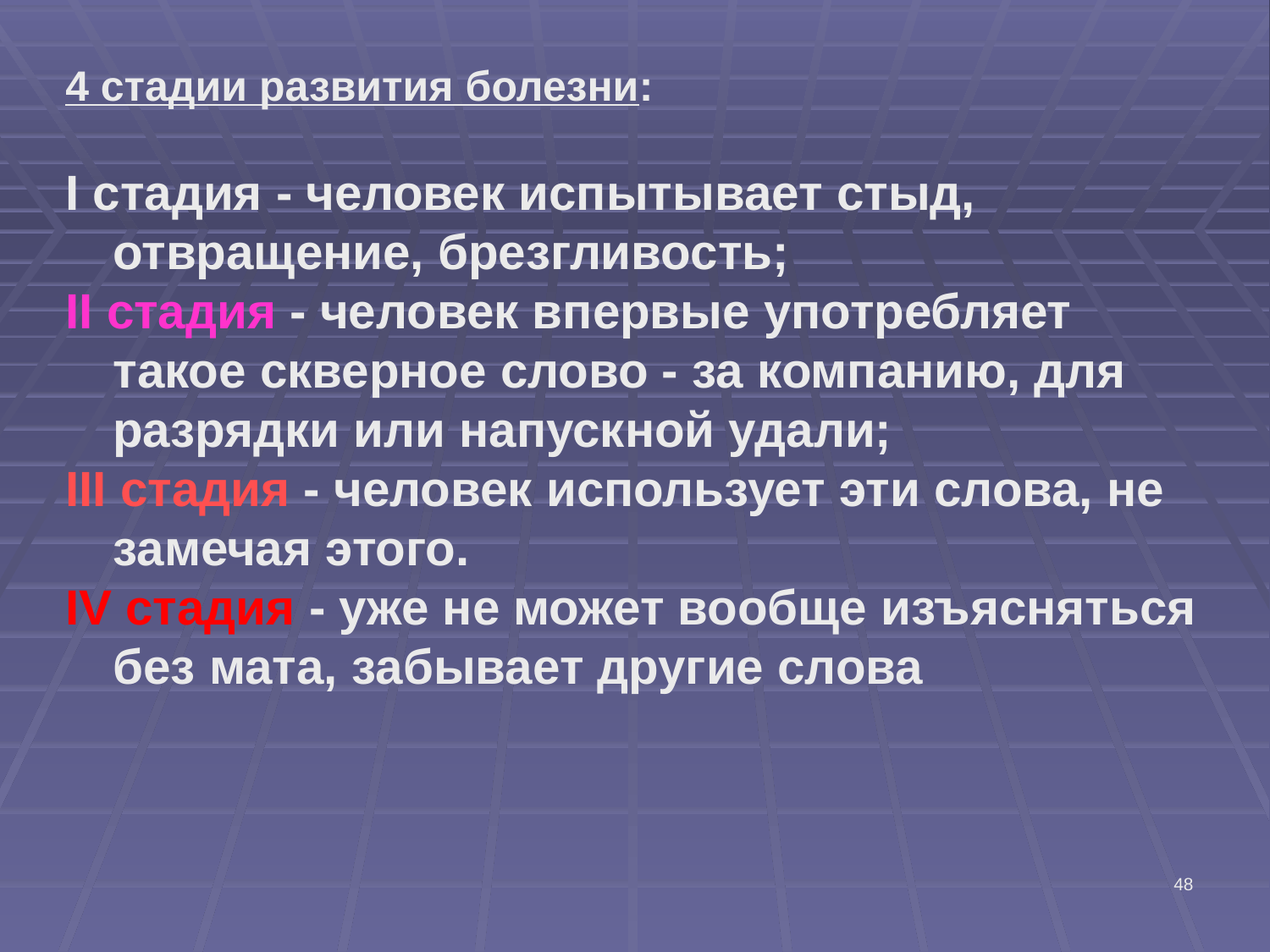

4 стадии развития болезни:

I стадия - человек испытывает стыд, отвращение, брезгливость;
II стадия - человек впервые употребляет такое скверное слово - за компанию, для разрядки или напускной удали;
III стадия - человек использует эти слова, не замечая этого.
IV стадия - уже не может вообще изъясняться без мата, забывает другие слова
48